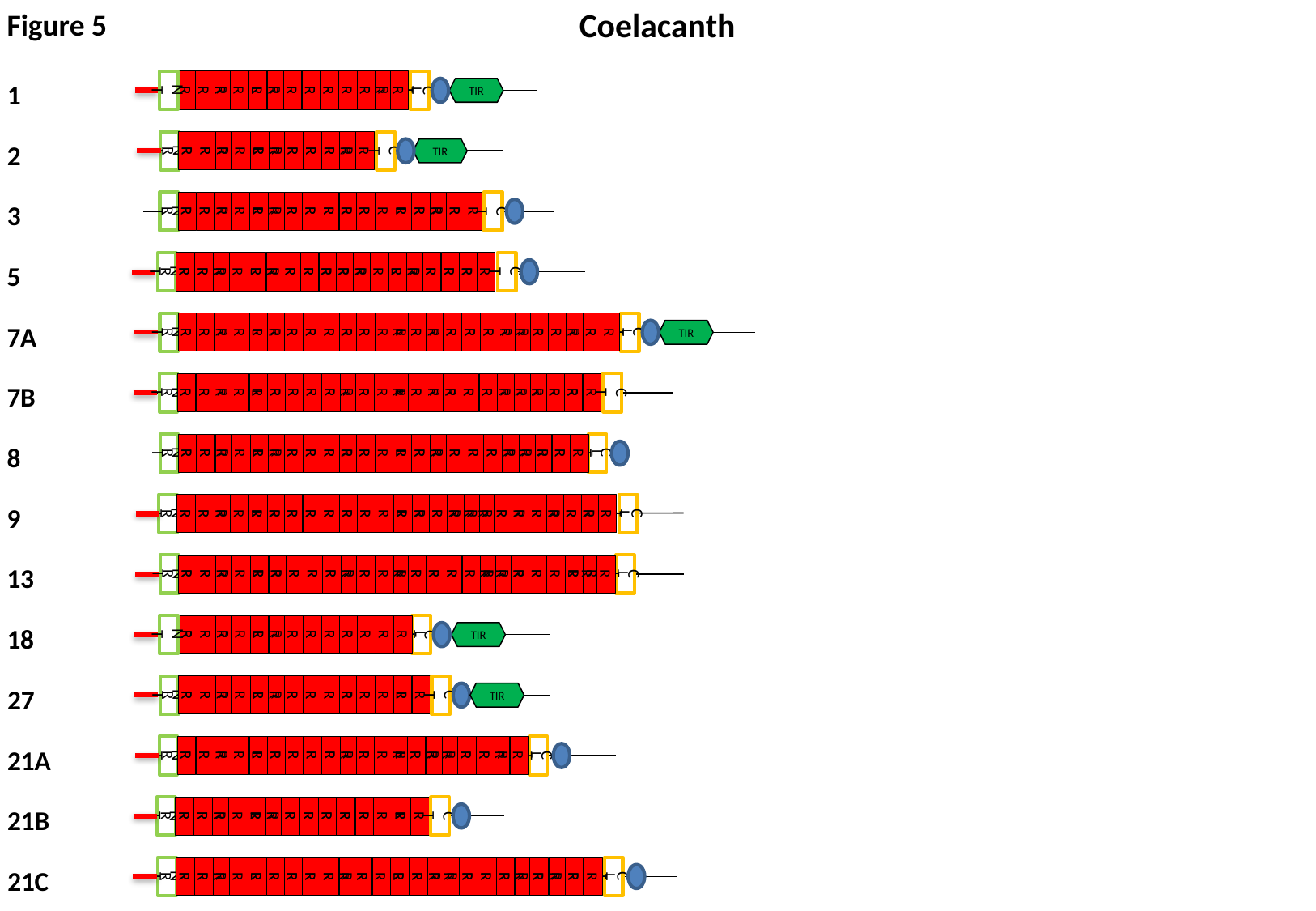

Figure 5
Coelacanth
NT
LRR
LRR
LRR
LRR
LRR
LRR
LRR
LRR
LRR
LRR
LRR
LRR
LRR
CT
1

TIR
NT
LRR
LRR
LRR
LRR
LRR
LRR
LRR
LRR
LRR
LRR
LRR
CT
2

TIR
NT
LRR
LRR
LRR
LRR
LRR
LRR
LRR
LRR
LRR
LRR
LRR
LRR
LRR
LRR
LRR
LRR
LRR
CT
3

NT
LRR
LRR
LRR
LRR
LRR
LRR
LRR
LRR
LRR
LRR
LRR
LRR
LRR
LRR
LRR
LRR
LRR
LRR
CT
5

NT
LRR
LRR
LRR
LRR
LRR
LRR
LRR
LRR
LRR
LRR
LRR
LRR
LRR
LRR
LRR
LRR
LRR
LRR
LRR
LRR
LRR
LRR
LRR
LRR
LRR
CT
7A

TIR
NT
LRR
LRR
LRR
LRR
LRR
LRR
LRR
LRR
LRR
LRR
LRR
LRR
LRR
LRR
LRR
LRR
LRR
LRR
LRR
LRR
LRR
LRR
LRR
LRR
CT
7B
NT
LRR
LRR
LRR
LRR
LRR
LRR
LRR
LRR
LRR
LRR
LRR
LRR
LRR
LRR
LRR
LRR
LRR
LRR
LRR
LRR
LRR
LRR
LRR
CT
8

NT
LRR
LRR
LRR
LRR
LRR
LRR
LRR
LRR
LRR
LRR
LRR
LRR
LRR
LRR
LRR
LRR
LRR
LRR
LRR
LRR
LRR
LRR
LRR
LRR
LRR
CT
9
NT
LRR
LRR
LRR
LRR
LRR
LRR
LRR
LRR
LRR
LRR
LRR
LRR
LRR
LRR
LRR
LRR
LRR
LRR
LRR
LRR
LRR
LRR
LRR
LRR
LRR
CT
13
NT
LRR
LRR
LRR
LRR
LRR
LRR
LRR
LRR
LRR
LRR
LRR
LRR
LRR
CT
18

TIR
NT
LRR
LRR
LRR
LRR
LRR
LRR
LRR
LRR
LRR
LRR
LRR
LRR
LRR
LRR
CT
27

TIR
NT
LRR
LRR
LRR
LRR
LRR
LRR
LRR
LRR
LRR
LRR
LRR
LRR
LRR
LRR
LRR
LRR
LRR
LRR
LRR
LRR
CT
21A

NT
LRR
LRR
LRR
LRR
LRR
LRR
LRR
LRR
LRR
LRR
LRR
LRR
LRR
LRR
CT
21B

NT
LRR
LRR
LRR
LRR
LRR
LRR
LRR
LRR
LRR
LRR
LRR
LRR
LRR
LRR
LRR
LRR
LRR
LRR
LRR
LRR
LRR
LRR
LRR
LRR
CT
21C